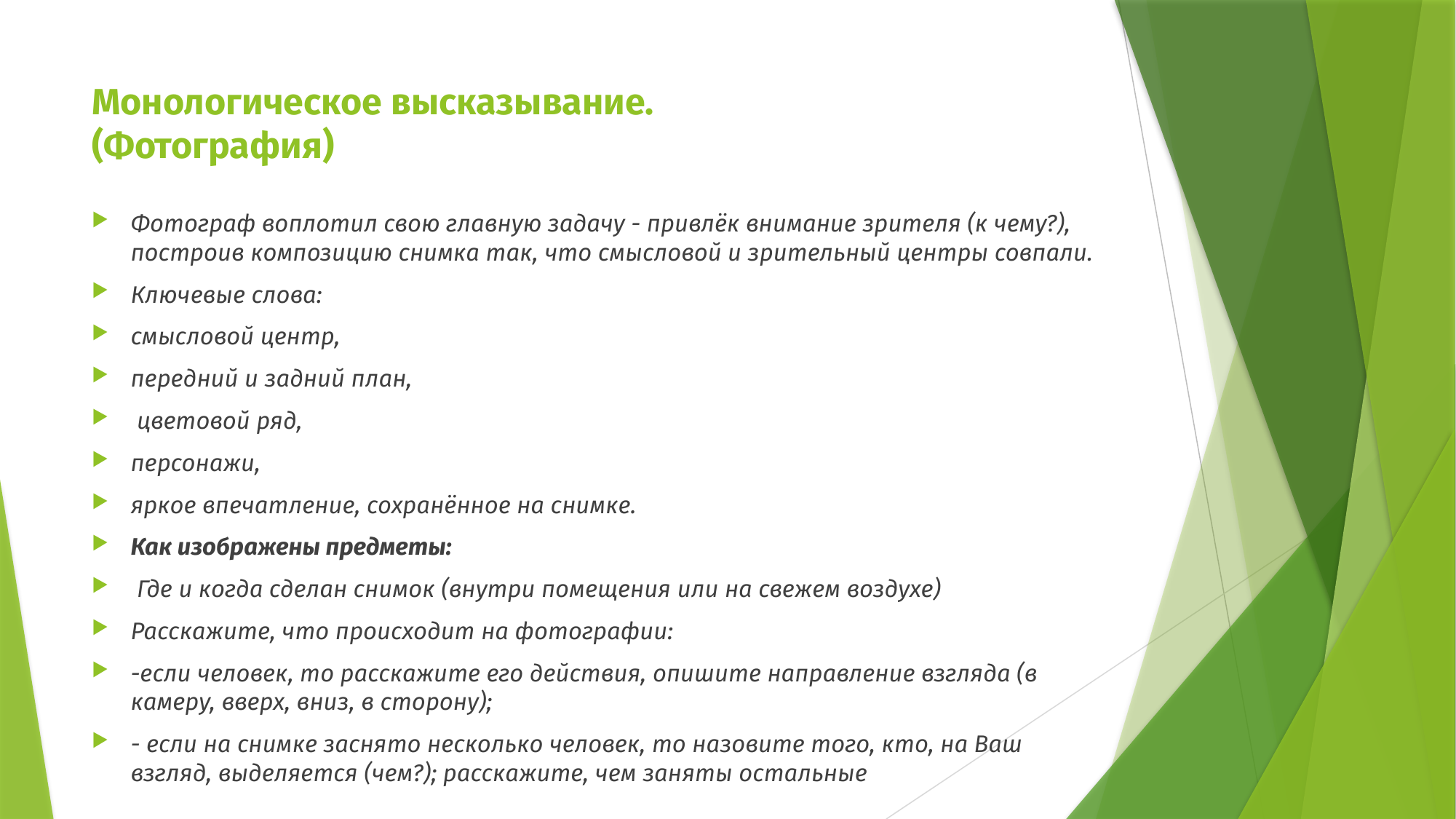

# Монологическое высказывание. (Фотография)
Фотограф воплотил свою главную задачу - привлёк внимание зрителя (к чему?), построив композицию снимка так, что смысловой и зрительный центры совпали.
Ключевые слова:
смысловой центр,
передний и задний план,
 цветовой ряд,
персонажи,
яркое впечатление, сохранённое на снимке.
Как изображены предметы:
 Где и когда сделан снимок (внутри помещения или на свежем воздухе)
Расскажите, что происходит на фотографии:
-если человек, то расскажите его действия, опишите направление взгляда (в камеру, вверх, вниз, в сторону);
- если на снимке заснято несколько человек, то назовите того, кто, на Ваш взгляд, выделяется (чем?); расскажите, чем заняты остальные